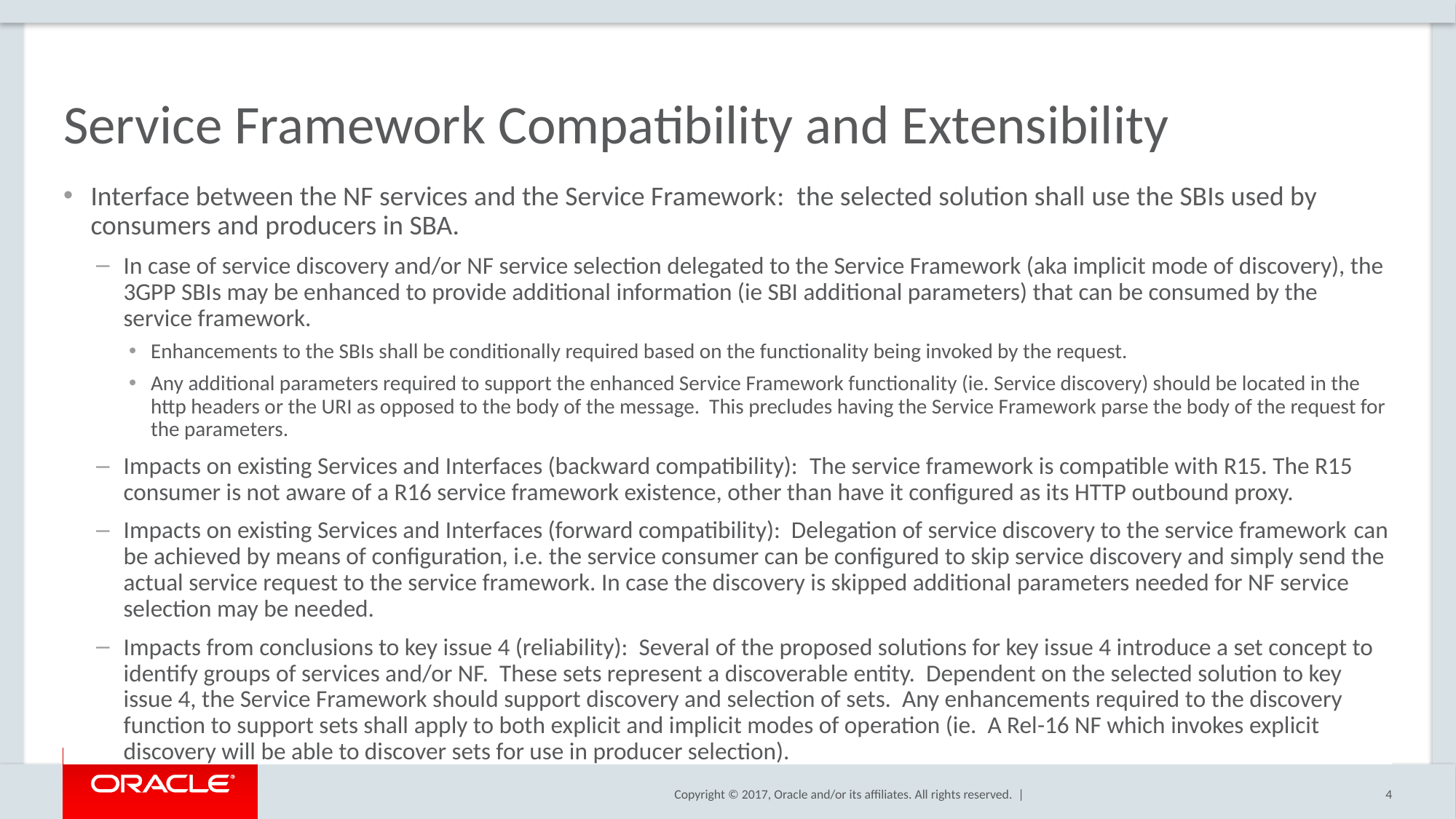

# Service Framework Compatibility and Extensibility
Interface between the NF services and the Service Framework:  the selected solution shall use the SBIs used by consumers and producers in SBA.
In case of service discovery and/or NF service selection delegated to the Service Framework (aka implicit mode of discovery), the 3GPP SBIs may be enhanced to provide additional information (ie SBI additional parameters) that can be consumed by the service framework.
Enhancements to the SBIs shall be conditionally required based on the functionality being invoked by the request.
Any additional parameters required to support the enhanced Service Framework functionality (ie. Service discovery) should be located in the http headers or the URI as opposed to the body of the message.  This precludes having the Service Framework parse the body of the request for the parameters.
Impacts on existing Services and Interfaces (backward compatibility):  The service framework is compatible with R15. The R15 consumer is not aware of a R16 service framework existence, other than have it configured as its HTTP outbound proxy.
Impacts on existing Services and Interfaces (forward compatibility):  Delegation of service discovery to the service framework can be achieved by means of configuration, i.e. the service consumer can be configured to skip service discovery and simply send the actual service request to the service framework. In case the discovery is skipped additional parameters needed for NF service selection may be needed.
Impacts from conclusions to key issue 4 (reliability):  Several of the proposed solutions for key issue 4 introduce a set concept to identify groups of services and/or NF.  These sets represent a discoverable entity.  Dependent on the selected solution to key issue 4, the Service Framework should support discovery and selection of sets.  Any enhancements required to the discovery function to support sets shall apply to both explicit and implicit modes of operation (ie.  A Rel-16 NF which invokes explicit discovery will be able to discover sets for use in producer selection).
4